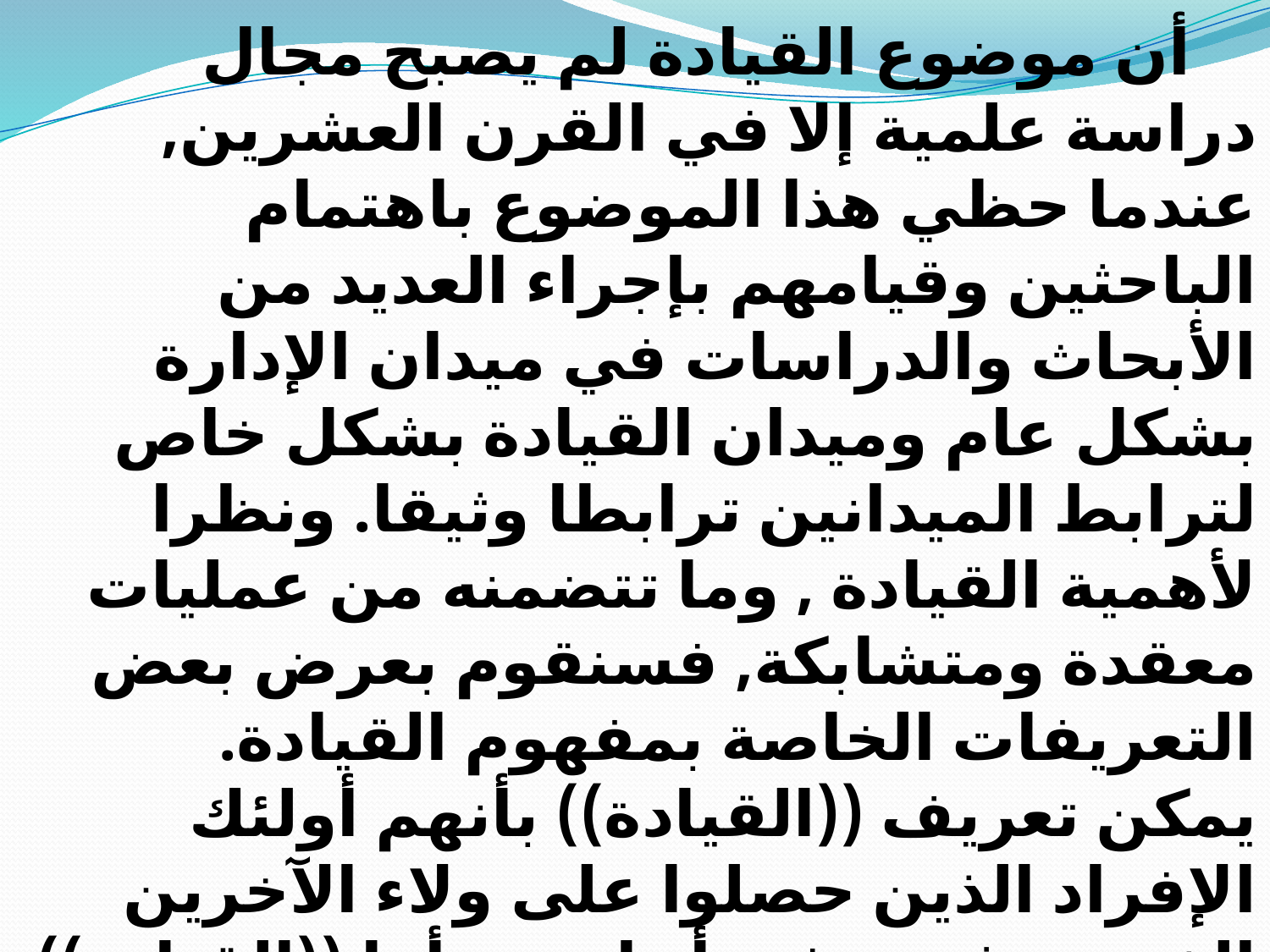

أن موضوع القيادة لم يصبح مجال دراسة علمية إلا في القرن العشرين, عندما حظي هذا الموضوع باهتمام الباحثين وقيامهم بإجراء العديد من الأبحاث والدراسات في ميدان الإدارة بشكل عام وميدان القيادة بشكل خاص لترابط الميدانين ترابطا وثيقا. ونظرا لأهمية القيادة , وما تتضمنه من عمليات معقدة ومتشابكة, فسنقوم بعرض بعض التعريفات الخاصة بمفهوم القيادة.
يمكن تعريف ((القيادة)) بأنهم أولئك الإفراد الذين حصلوا على ولاء الآخرين الذين يرغبون في أتباعهم, أما ((القيادة)) فقد عرفها ))ستوجل Stogdill)) بأنها ((عملية التأثر في نشاطات جماعية منظمة عند قيامها بمهمة وضع الهدف وتحقيقه )) .